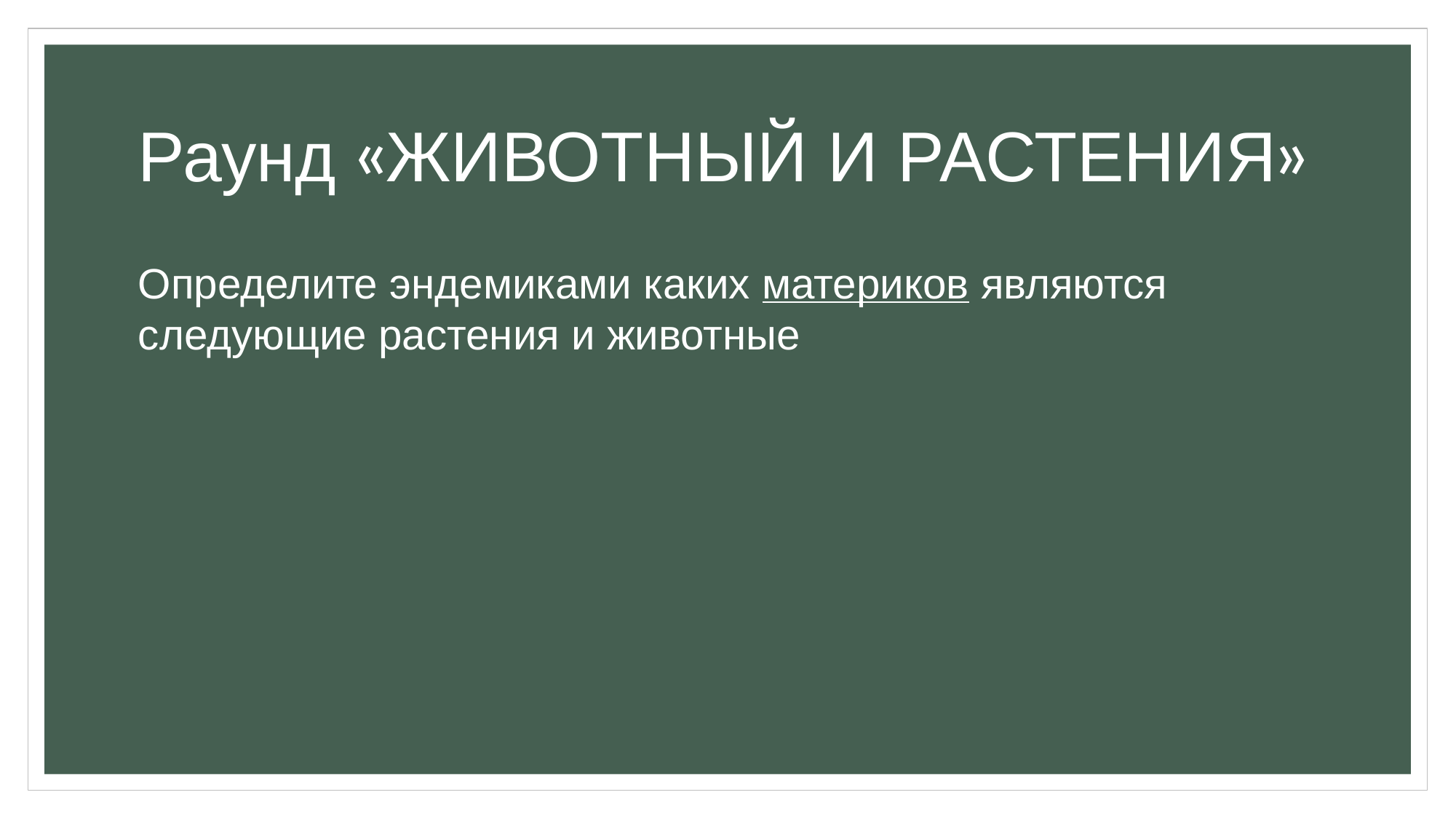

# Раунд «ЖИВОТНЫЙ И РАСТЕНИЯ»
Определите эндемиками каких материков являются следующие растения и животные